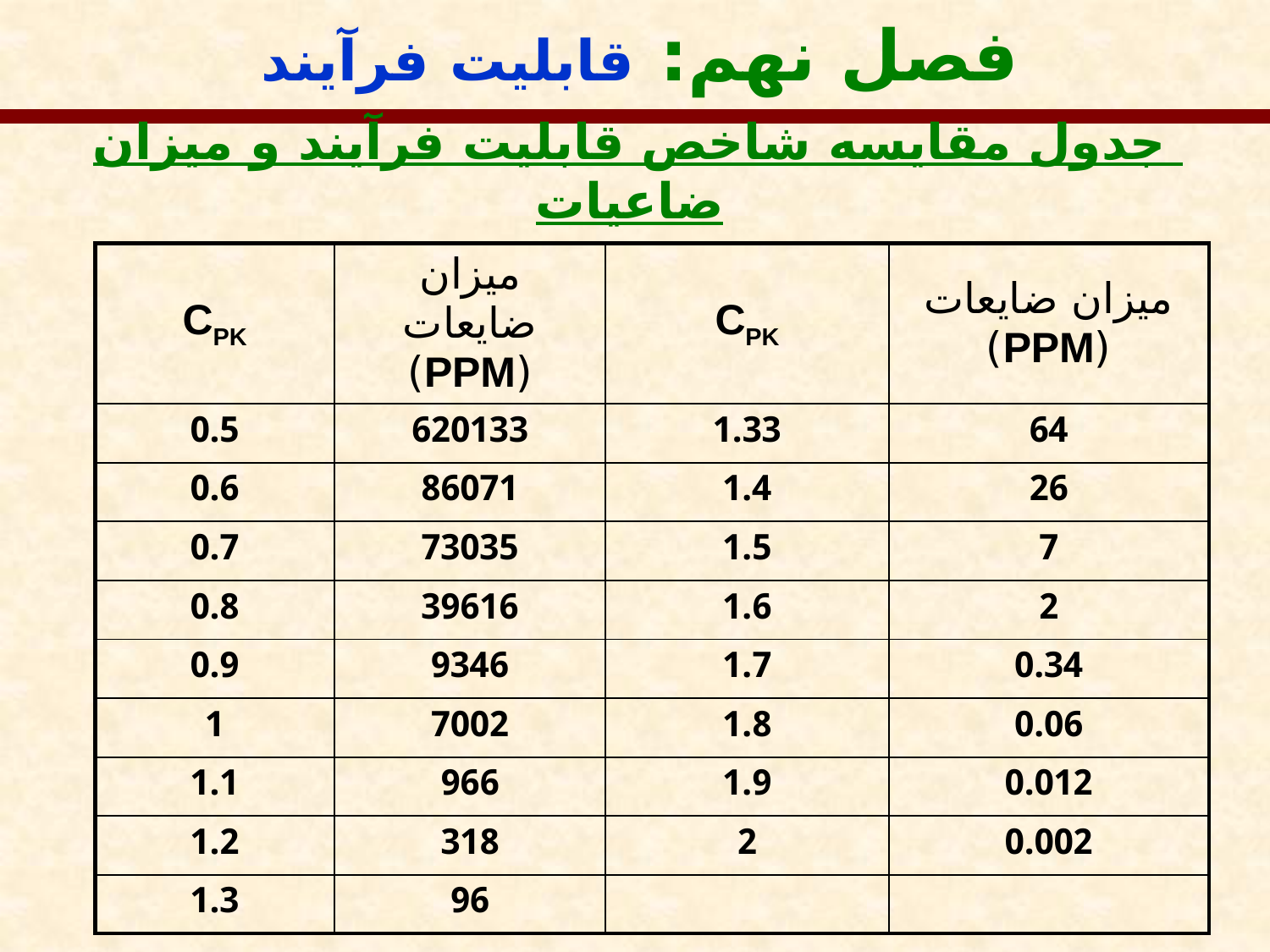

فصل نهم: قابلیت فرآیند

جدول مقایسه شاخص قابلیت فرآیند و میزان ضاعیات
| CPK | ميزان ضايعات (PPM) | CPK | ميزان ضايعات (PPM) |
| --- | --- | --- | --- |
| 0.5 | 620133 | 1.33 | 64 |
| 0.6 | 86071 | 1.4 | 26 |
| 0.7 | 73035 | 1.5 | 7 |
| 0.8 | 39616 | 1.6 | 2 |
| 0.9 | 9346 | 1.7 | 0.34 |
| 1 | 7002 | 1.8 | 0.06 |
| 1.1 | 966 | 1.9 | 0.012 |
| 1.2 | 318 | 2 | 0.002 |
| 1.3 | 96 |  |  |